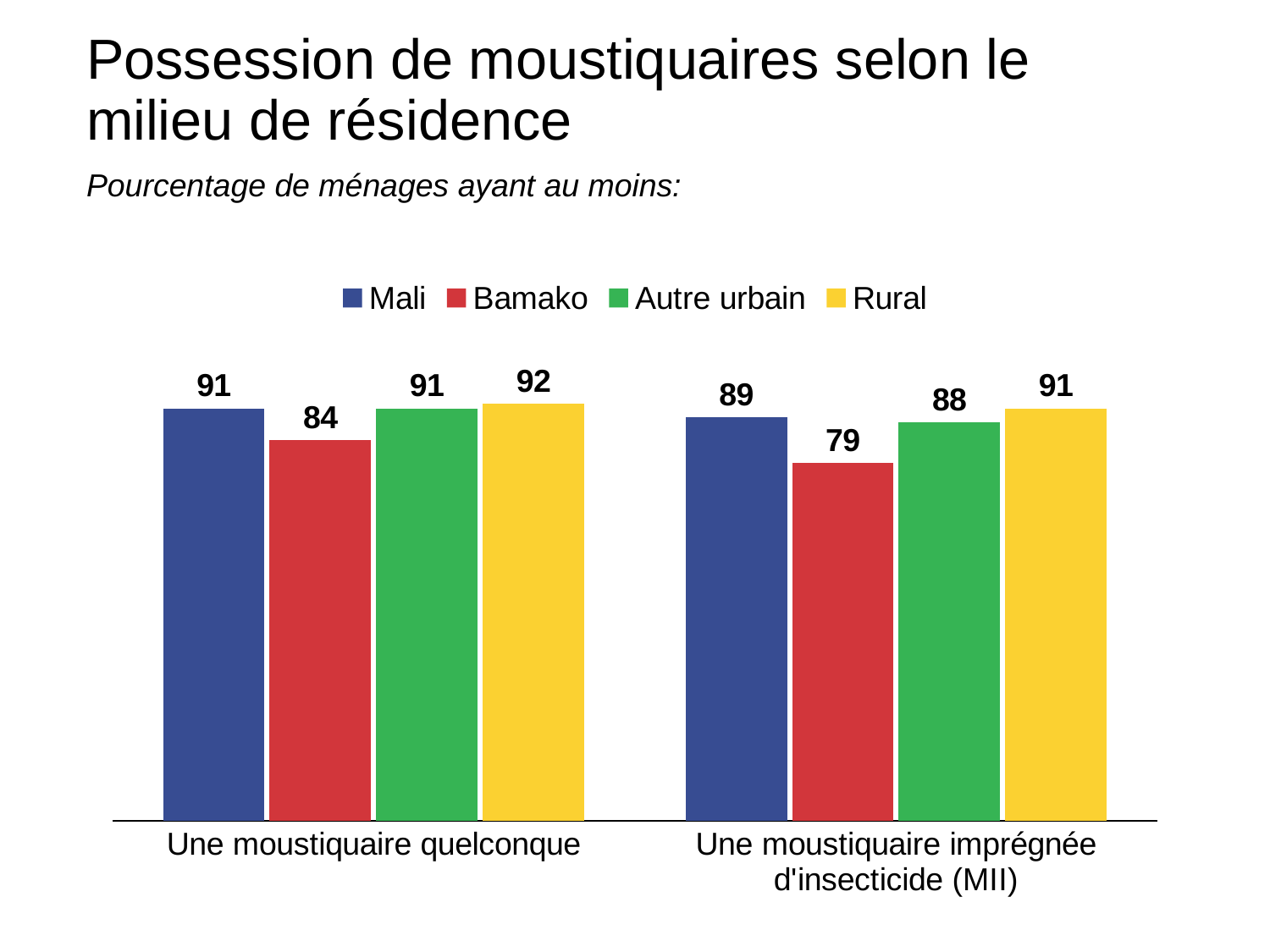

# Possession de moustiquaires selon le milieu de résidence
Pourcentage de ménages ayant au moins:

### Chart

| Category | Mali | Bamako | Autre urbain | Rural |
|---|---|---|---|---|
| Une moustiquaire quelconque | 91.0 | 84.0 | 91.0 | 92.0 |
| Une moustiquaire imprégnée d'insecticide (MII) | 89.0 | 79.0 | 88.0 | 91.0 |